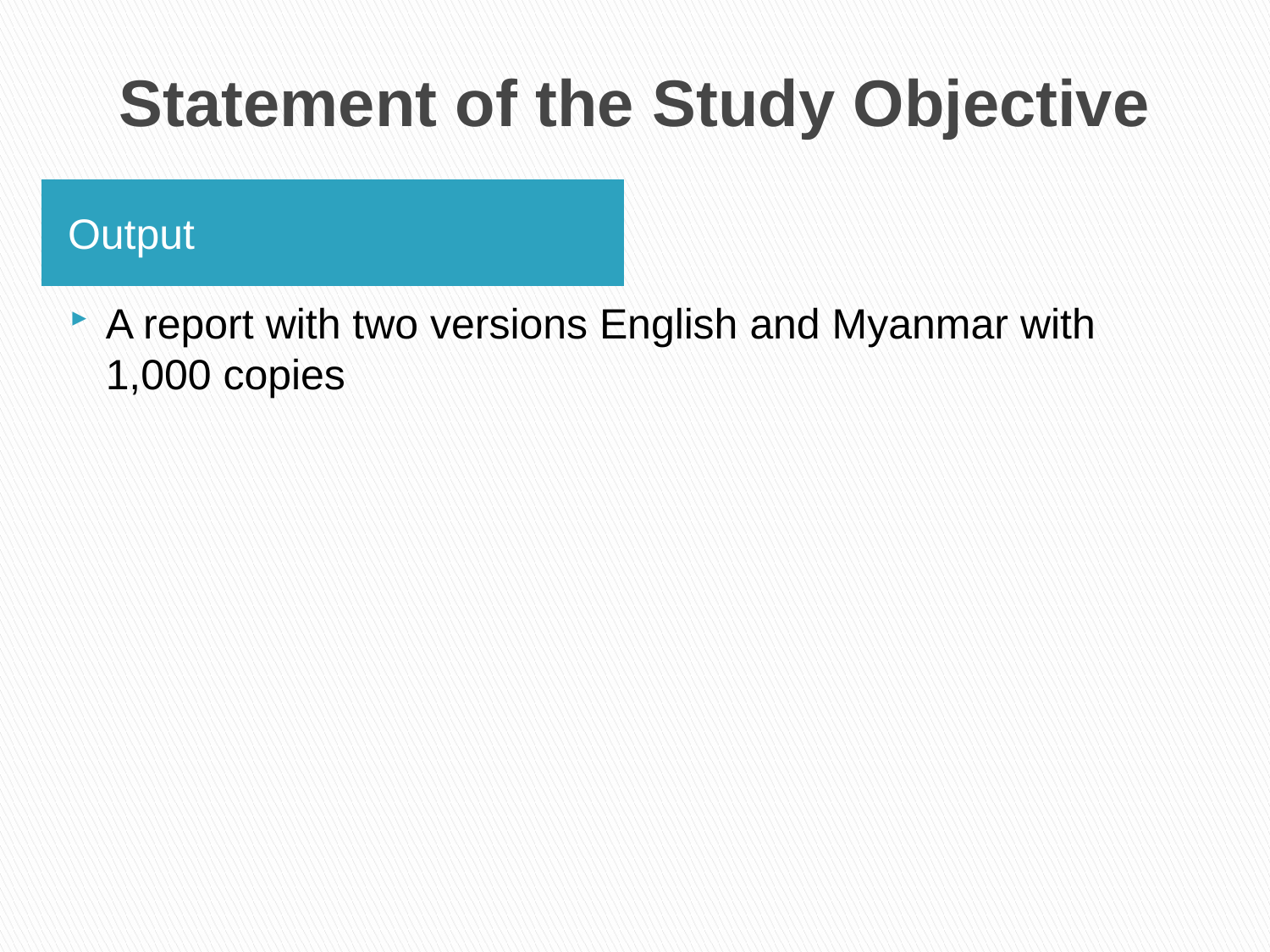

# Statement of the Study Objective
Output
A report with two versions English and Myanmar with 1,000 copies